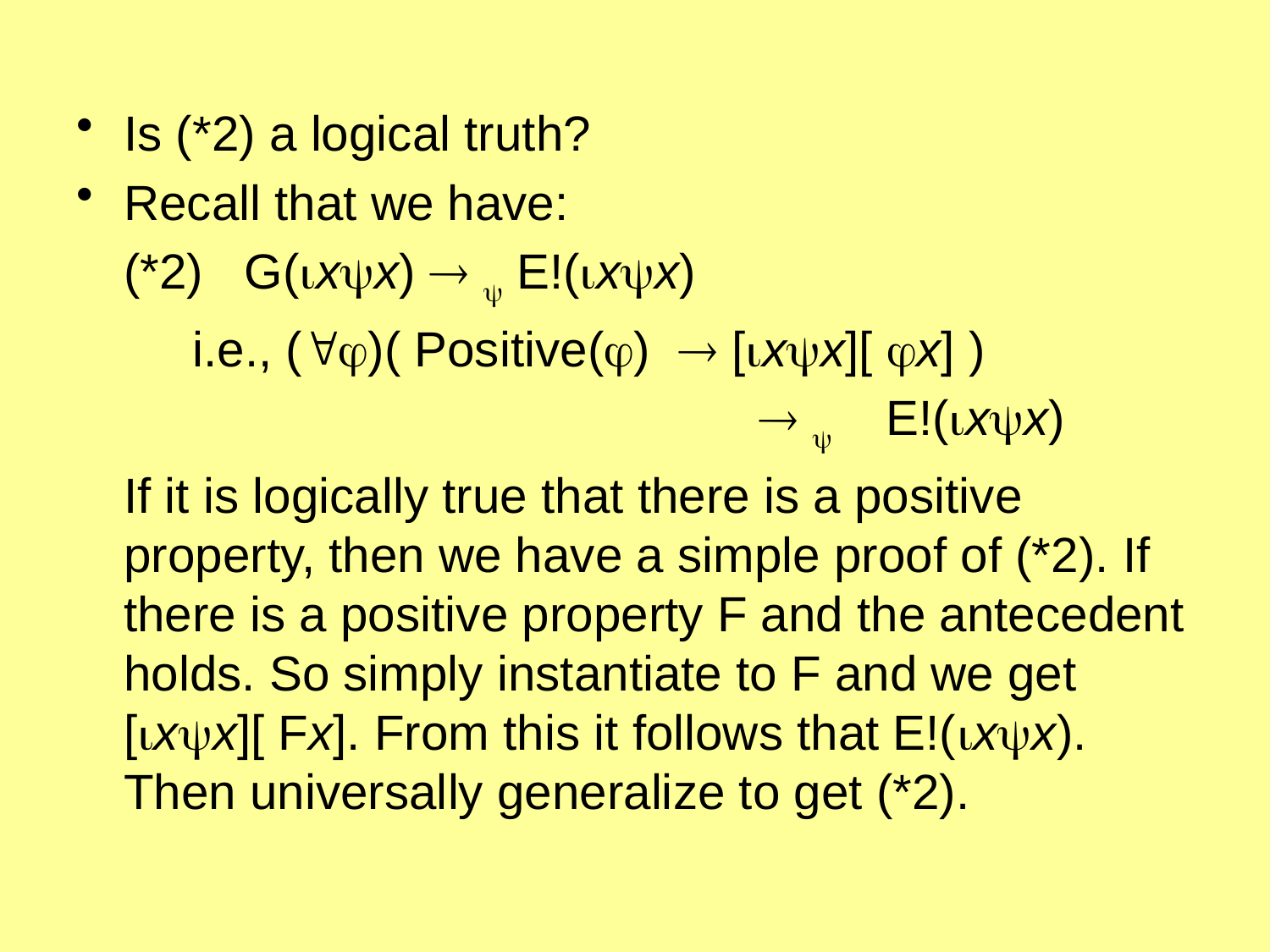

Is (*2) a logical truth?
Recall that we have:
	(*2)   G(ιxψx) → ψ E!(ιxψx)
	     i.e., (∀ϕ)( Positive(ϕ)  → [ιxψx][ ϕx] )
						→ ψ 	E!(ιxψx)
	If it is logically true that there is a positive property, then we have a simple proof of (*2). If there is a positive property F and the antecedent holds. So simply instantiate to F and we get [ιxψx][ Fx]. From this it follows that E!(ιxψx). Then universally generalize to get (*2).